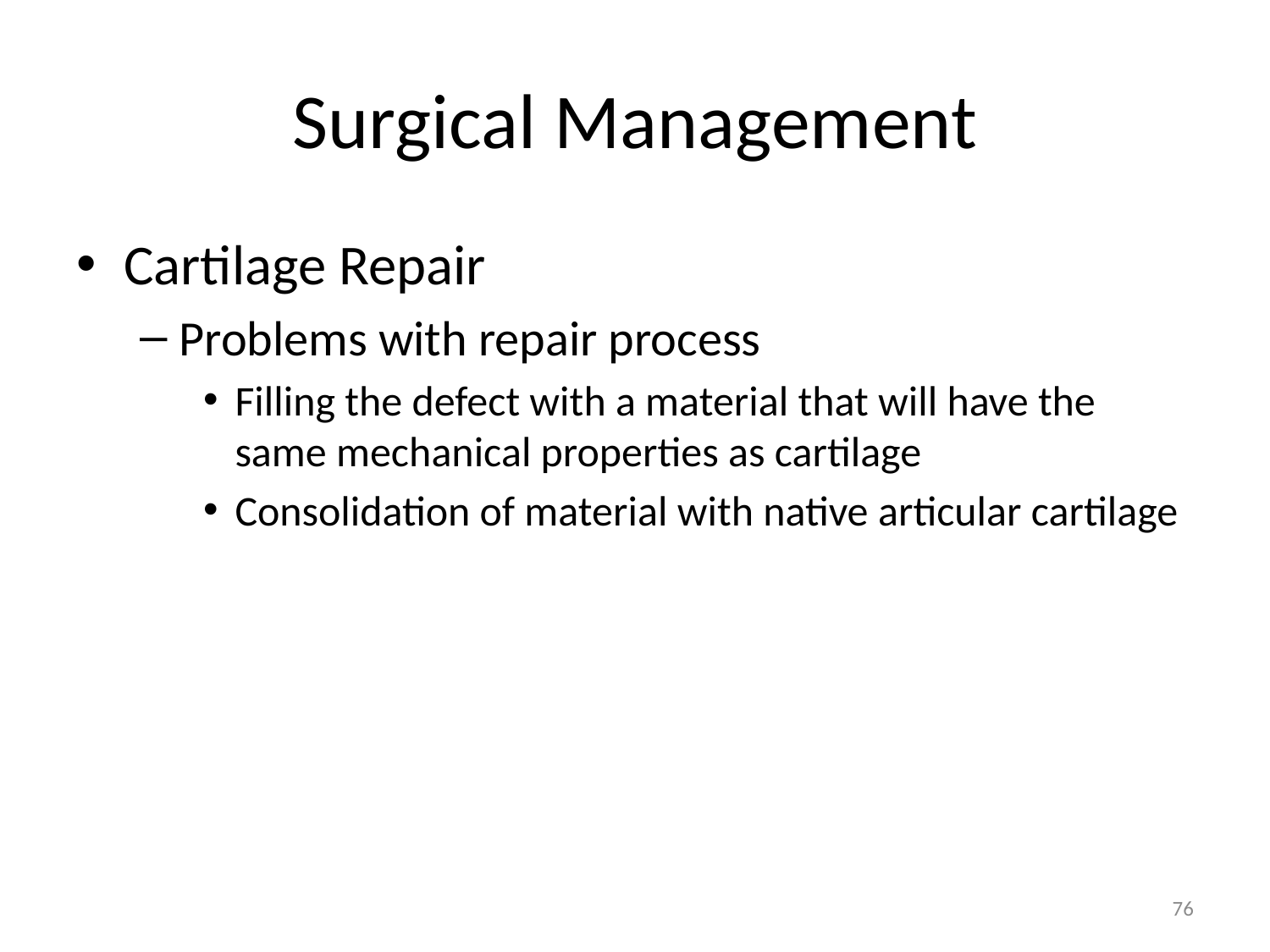

# Surgical Management
Cartilage Repair
Problems with repair process
Filling the defect with a material that will have the same mechanical properties as cartilage
Consolidation of material with native articular cartilage

76